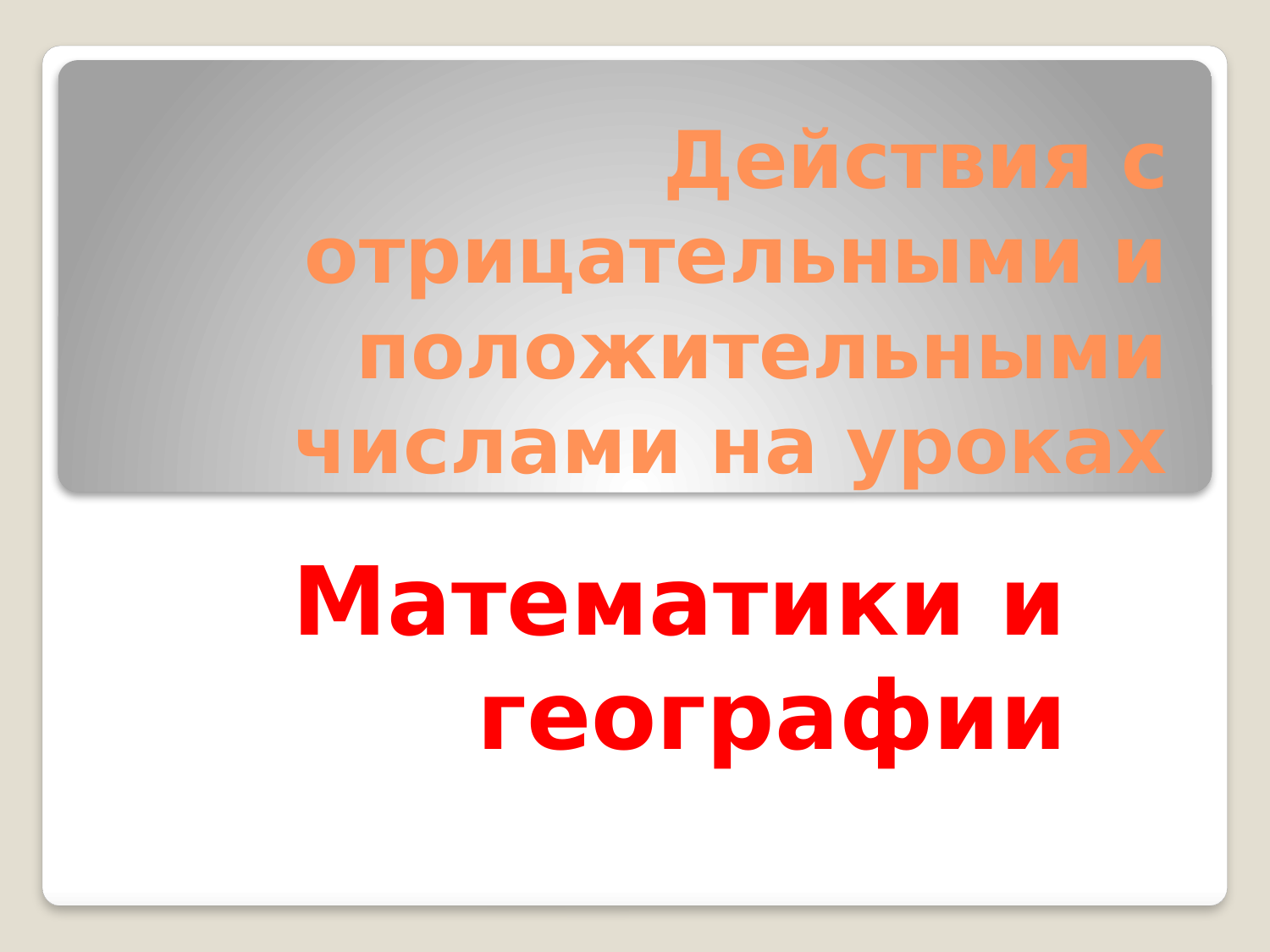

# Действия с отрицательными и положительными числами на уроках
 Математики и географии